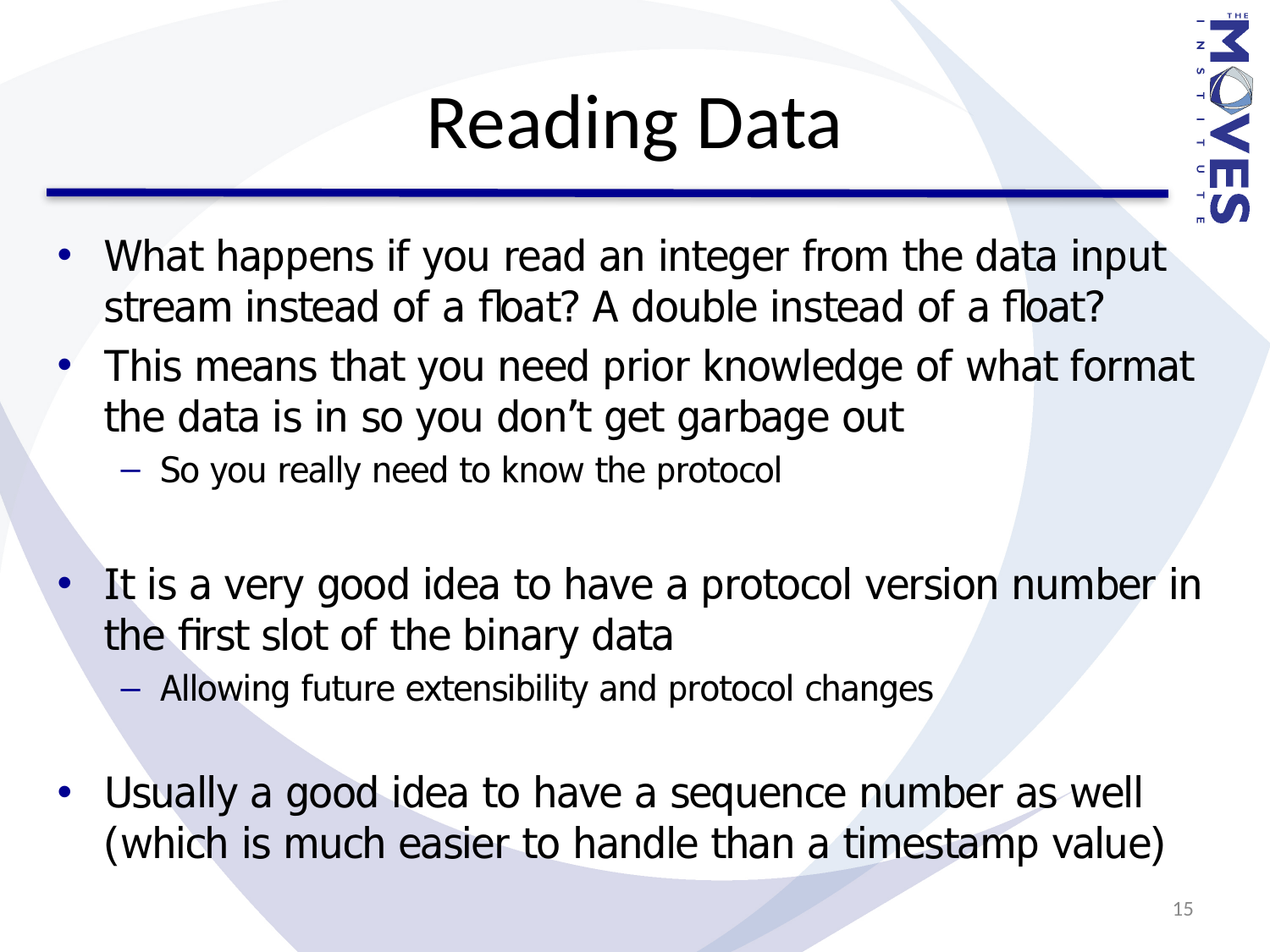

# Reading Data
What happens if you read an integer from the data input stream instead of a float? A double instead of a float?
This means that you need prior knowledge of what format the data is in so you don’t get garbage out
So you really need to know the protocol

It is a very good idea to have a protocol version number in the first slot of the binary data
Allowing future extensibility and protocol changes

Usually a good idea to have a sequence number as well (which is much easier to handle than a timestamp value)
15